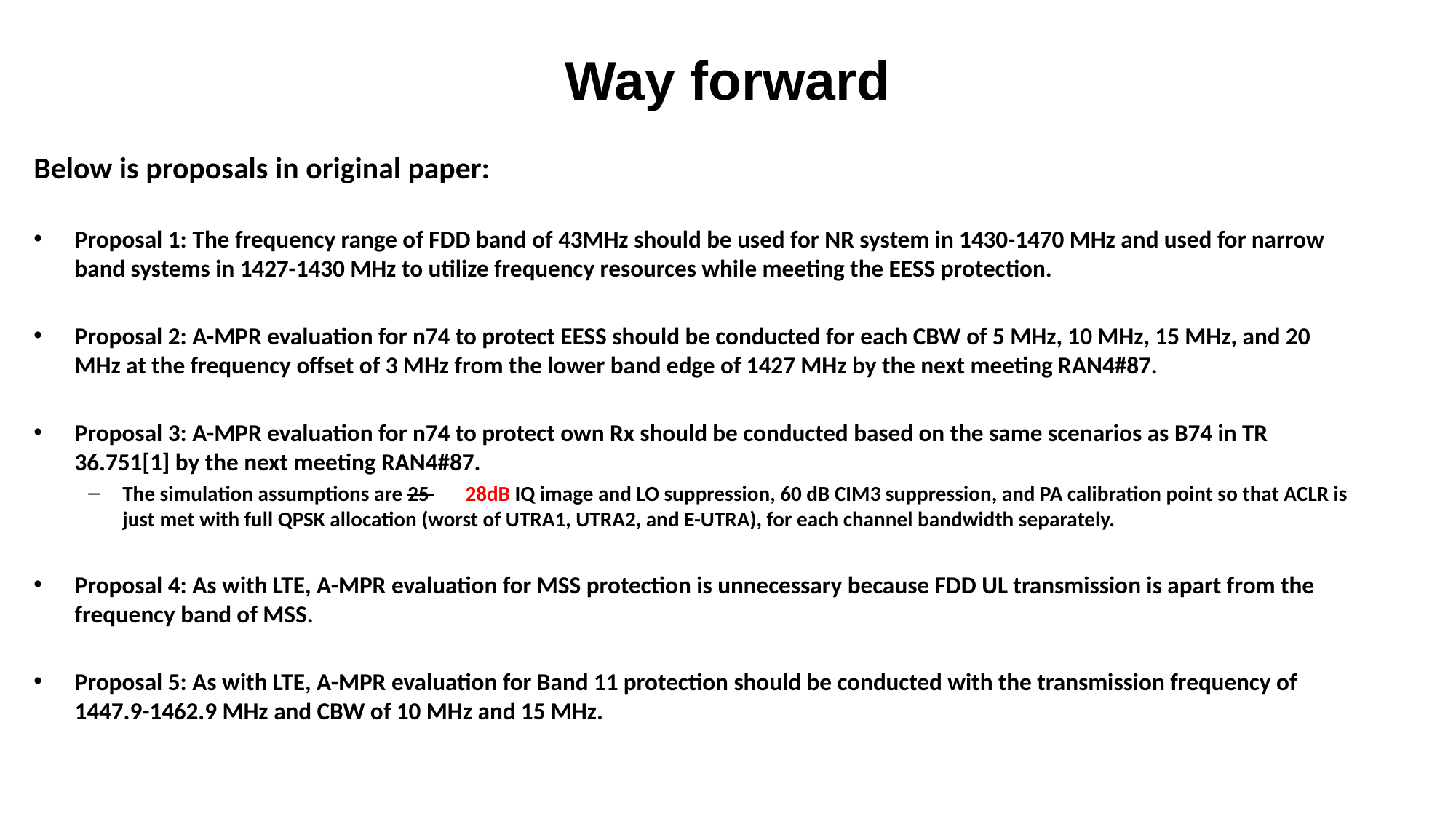

# Way forward
Below is proposals in original paper:

Proposal 1: The frequency range of FDD band of 43MHz should be used for NR system in 1430-1470 MHz and used for narrow band systems in 1427-1430 MHz to utilize frequency resources while meeting the EESS protection.

Proposal 2: A-MPR evaluation for n74 to protect EESS should be conducted for each CBW of 5 MHz, 10 MHz, 15 MHz, and 20 MHz at the frequency offset of 3 MHz from the lower band edge of 1427 MHz by the next meeting RAN4#87.

Proposal 3: A-MPR evaluation for n74 to protect own Rx should be conducted based on the same scenarios as B74 in TR 36.751[1] by the next meeting RAN4#87.
The simulation assumptions are 25 　28dB IQ image and LO suppression, 60 dB CIM3 suppression, and PA calibration point so that ACLR is just met with full QPSK allocation (worst of UTRA1, UTRA2, and E-UTRA), for each channel bandwidth separately.

Proposal 4: As with LTE, A-MPR evaluation for MSS protection is unnecessary because FDD UL transmission is apart from the frequency band of MSS.

Proposal 5: As with LTE, A-MPR evaluation for Band 11 protection should be conducted with the transmission frequency of 1447.9-1462.9 MHz and CBW of 10 MHz and 15 MHz.